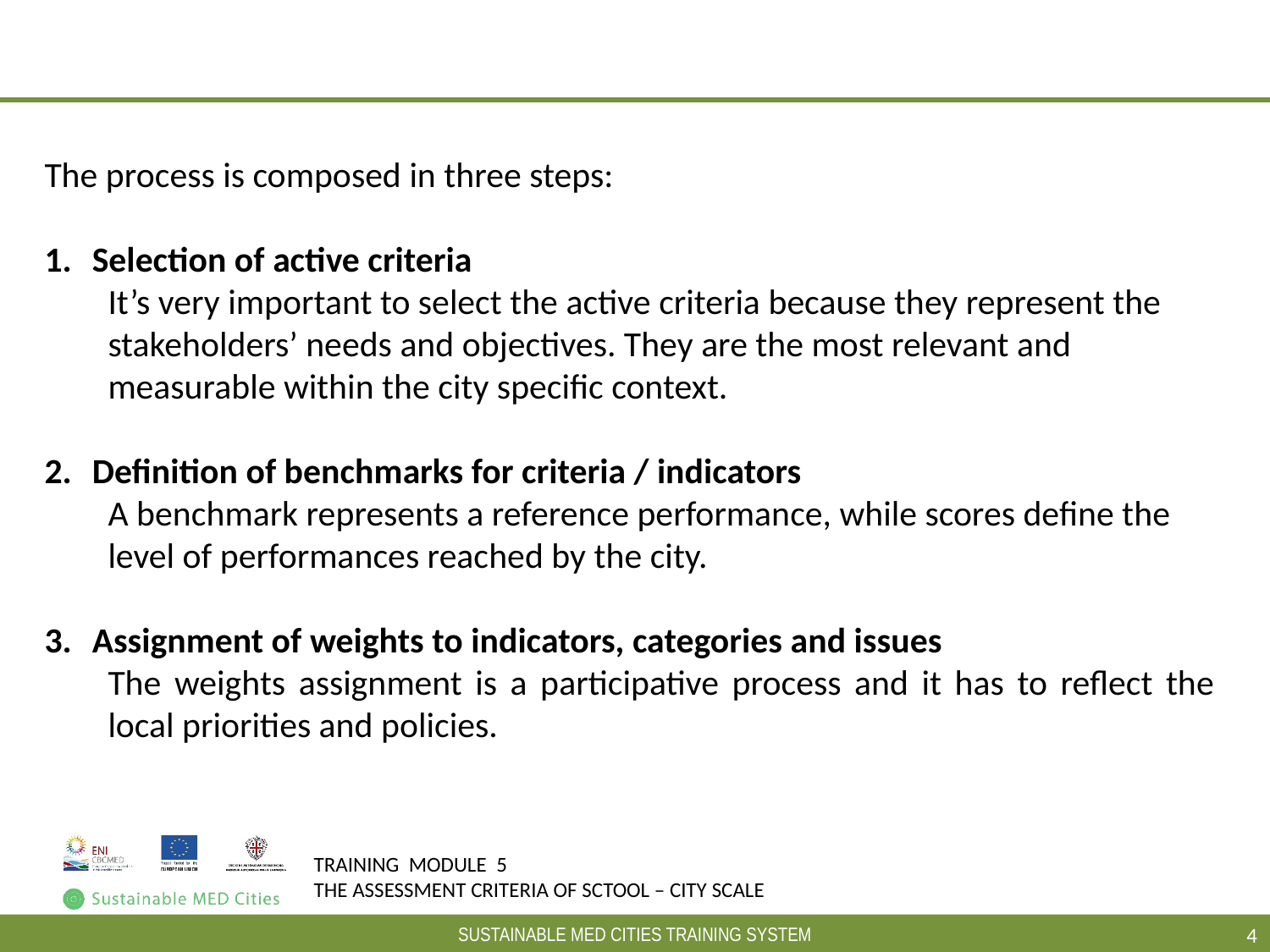

#
The process is composed in three steps:

Selection of active criteria
It’s very important to select the active criteria because they represent the stakeholders’ needs and objectives. They are the most relevant and measurable within the city specific context.

Definition of benchmarks for criteria / indicators
A benchmark represents a reference performance, while scores define the level of performances reached by the city.

Assignment of weights to indicators, categories and issues
The weights assignment is a participative process and it has to reflect the local priorities and policies.
4